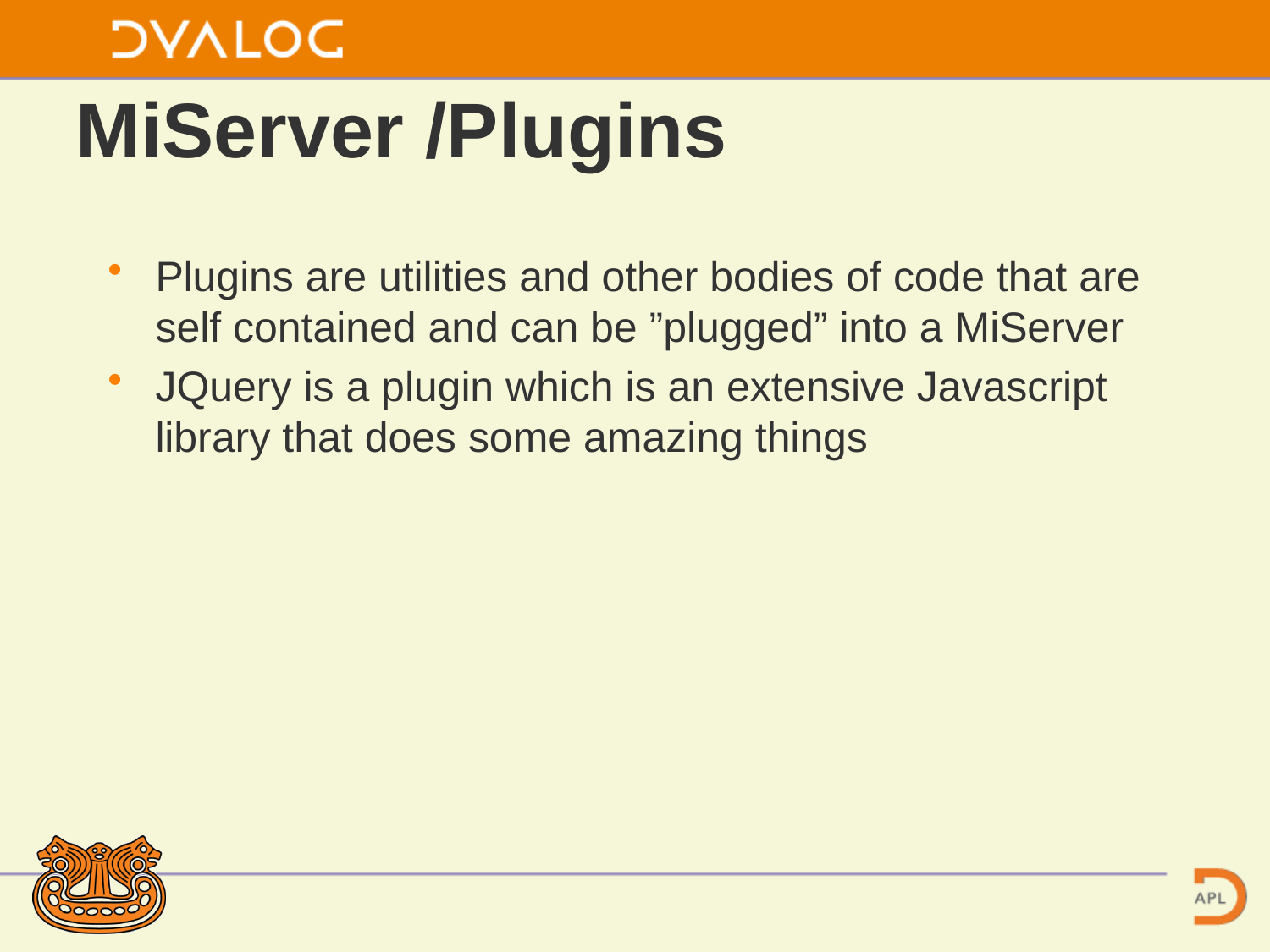

# MiServer /Plugins
Plugins are utilities and other bodies of code that are self contained and can be ”plugged” into a MiServer
JQuery is a plugin which is an extensive Javascript library that does some amazing things